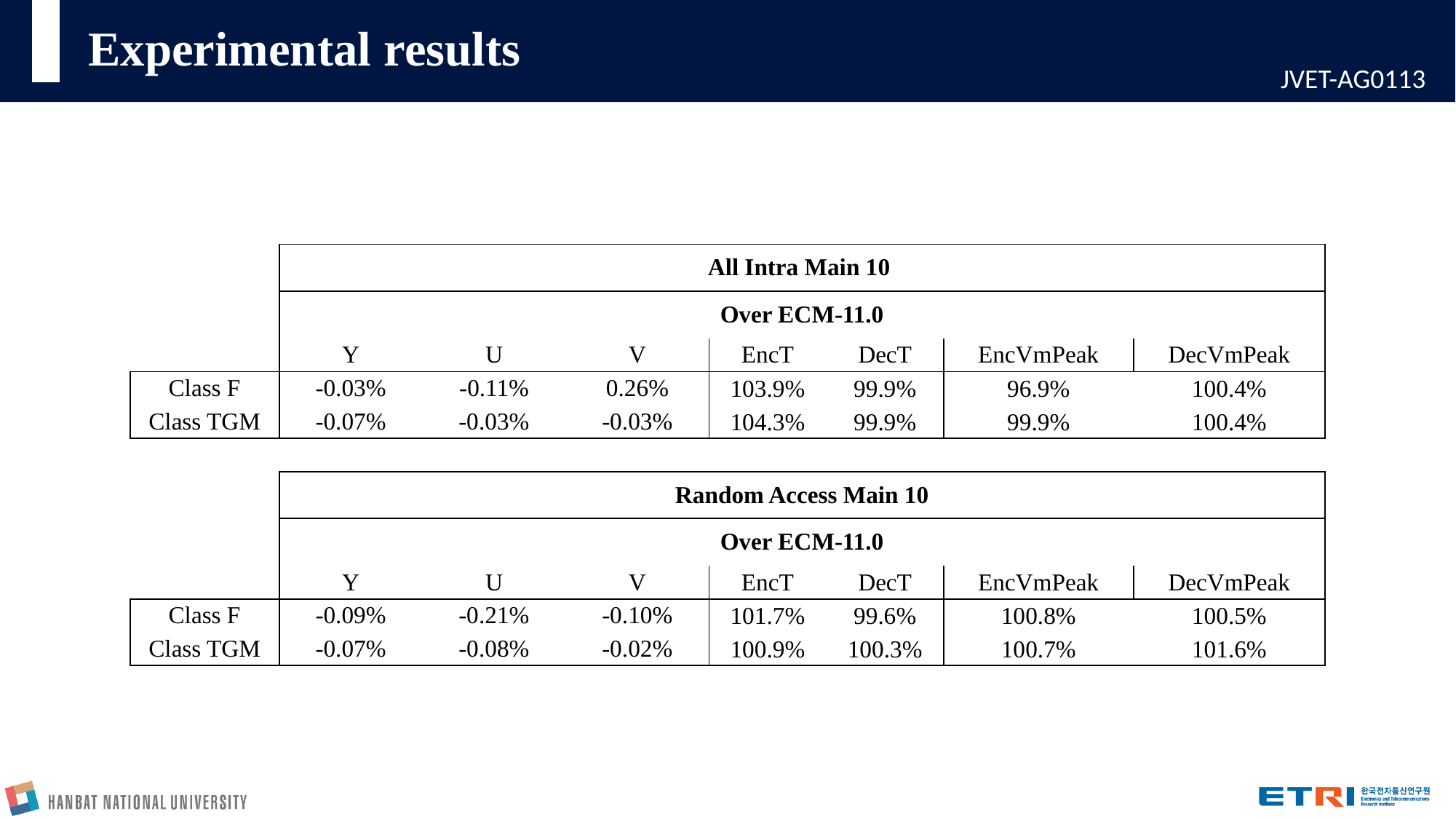

# Experimental results
|  | All Intra Main 10 |  |  |  |  |  |  |
| --- | --- | --- | --- | --- | --- | --- | --- |
|  | Over ECM-11.0 |  |  |  |  |  |  |
|  | Y | U | V | EncT | DecT | EncVmPeak | DecVmPeak |
| Class F | -0.03% | -0.11% | 0.26% | 103.9% | 99.9% | 96.9% | 100.4% |
| Class TGM | -0.07% | -0.03% | -0.03% | 104.3% | 99.9% | 99.9% | 100.4% |
|  |  |  |  |  |  |  |  |
|  | Random Access Main 10 |  |  |  |  |  |  |
|  | Over ECM-11.0 |  |  |  |  |  |  |
|  | Y | U | V | EncT | DecT | EncVmPeak | DecVmPeak |
| Class F | -0.09% | -0.21% | -0.10% | 101.7% | 99.6% | 100.8% | 100.5% |
| Class TGM | -0.07% | -0.08% | -0.02% | 100.9% | 100.3% | 100.7% | 101.6% |